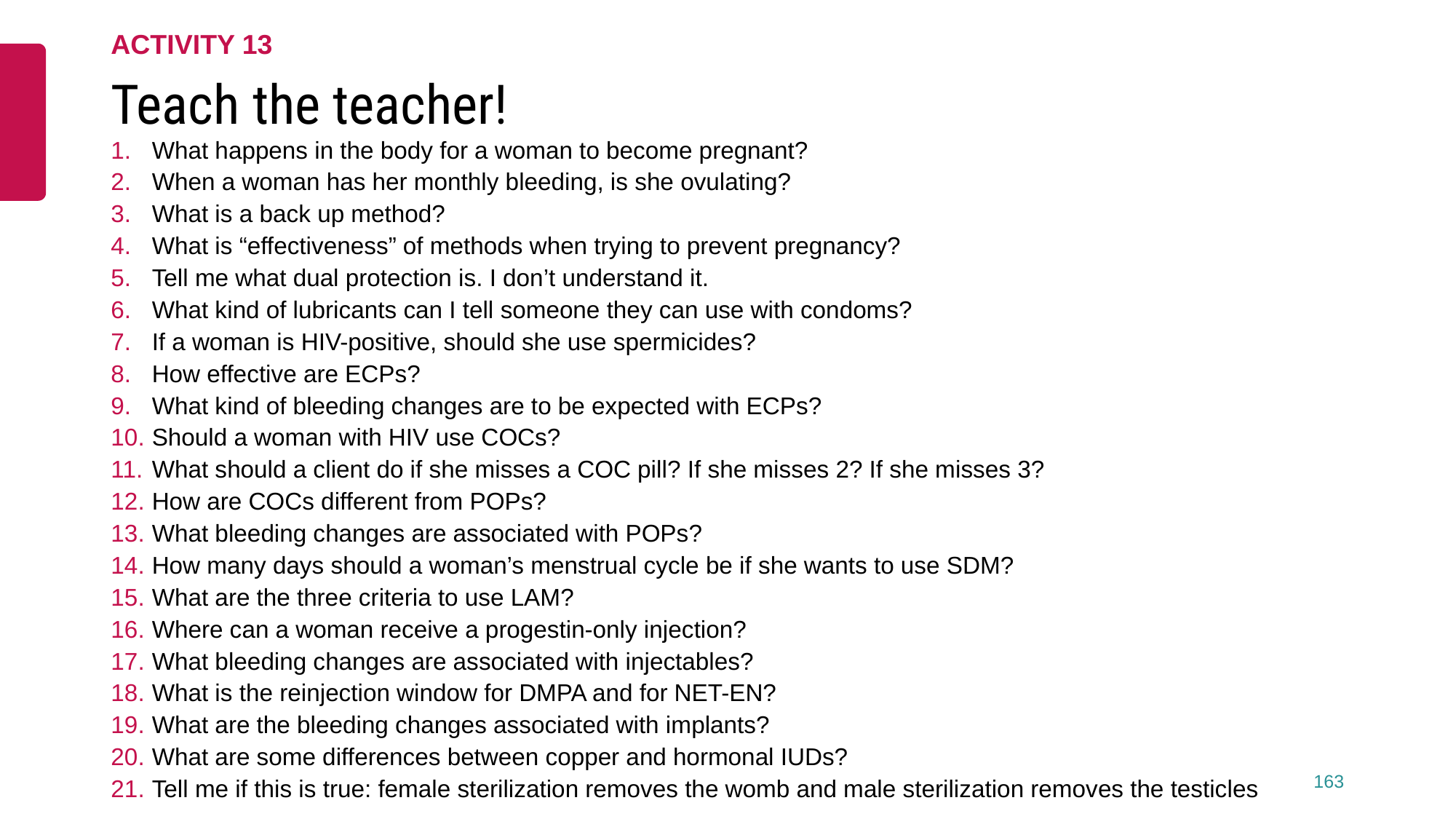

ACTIVITY 13
# Teach the teacher!
What happens in the body for a woman to become pregnant?
When a woman has her monthly bleeding, is she ovulating?
What is a back up method?
What is “effectiveness” of methods when trying to prevent pregnancy?
Tell me what dual protection is. I don’t understand it.
What kind of lubricants can I tell someone they can use with condoms?
If a woman is HIV-positive, should she use spermicides?
How effective are ECPs?
What kind of bleeding changes are to be expected with ECPs?
Should a woman with HIV use COCs?
What should a client do if she misses a COC pill? If she misses 2? If she misses 3?
How are COCs different from POPs?
What bleeding changes are associated with POPs?
How many days should a woman’s menstrual cycle be if she wants to use SDM?
What are the three criteria to use LAM?
Where can a woman receive a progestin-only injection?
What bleeding changes are associated with injectables?
What is the reinjection window for DMPA and for NET-EN?
What are the bleeding changes associated with implants?
What are some differences between copper and hormonal IUDs?
Tell me if this is true: female sterilization removes the womb and male sterilization removes the testicles
163